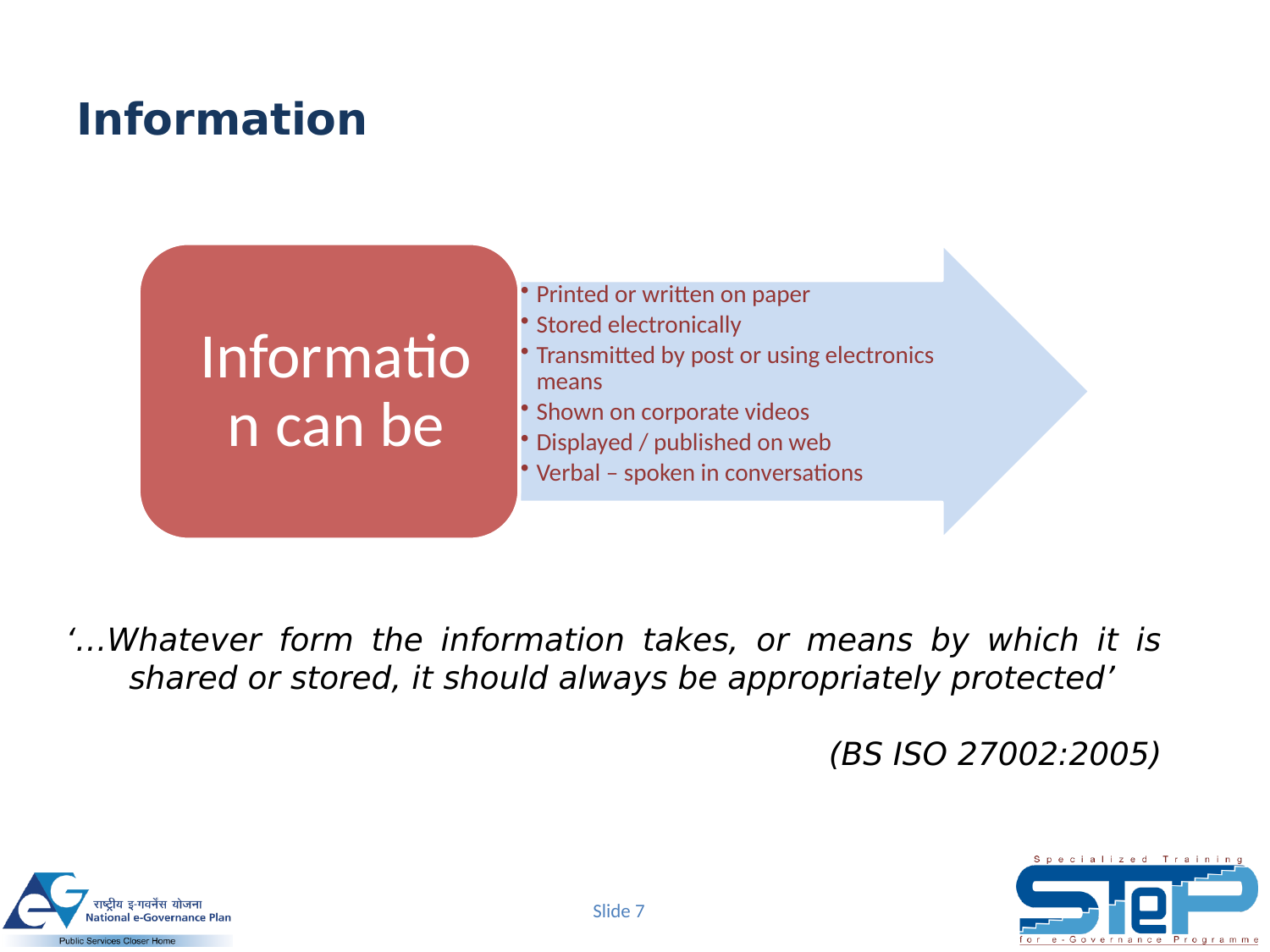

# Information
Printed or written on paper
Stored electronically
Transmitted by post or using electronics means
Shown on corporate videos
Displayed / published on web
Verbal – spoken in conversations
Information can be
‘…Whatever form the information takes, or means by which it is shared or stored, it should always be appropriately protected’

(BS ISO 27002:2005)